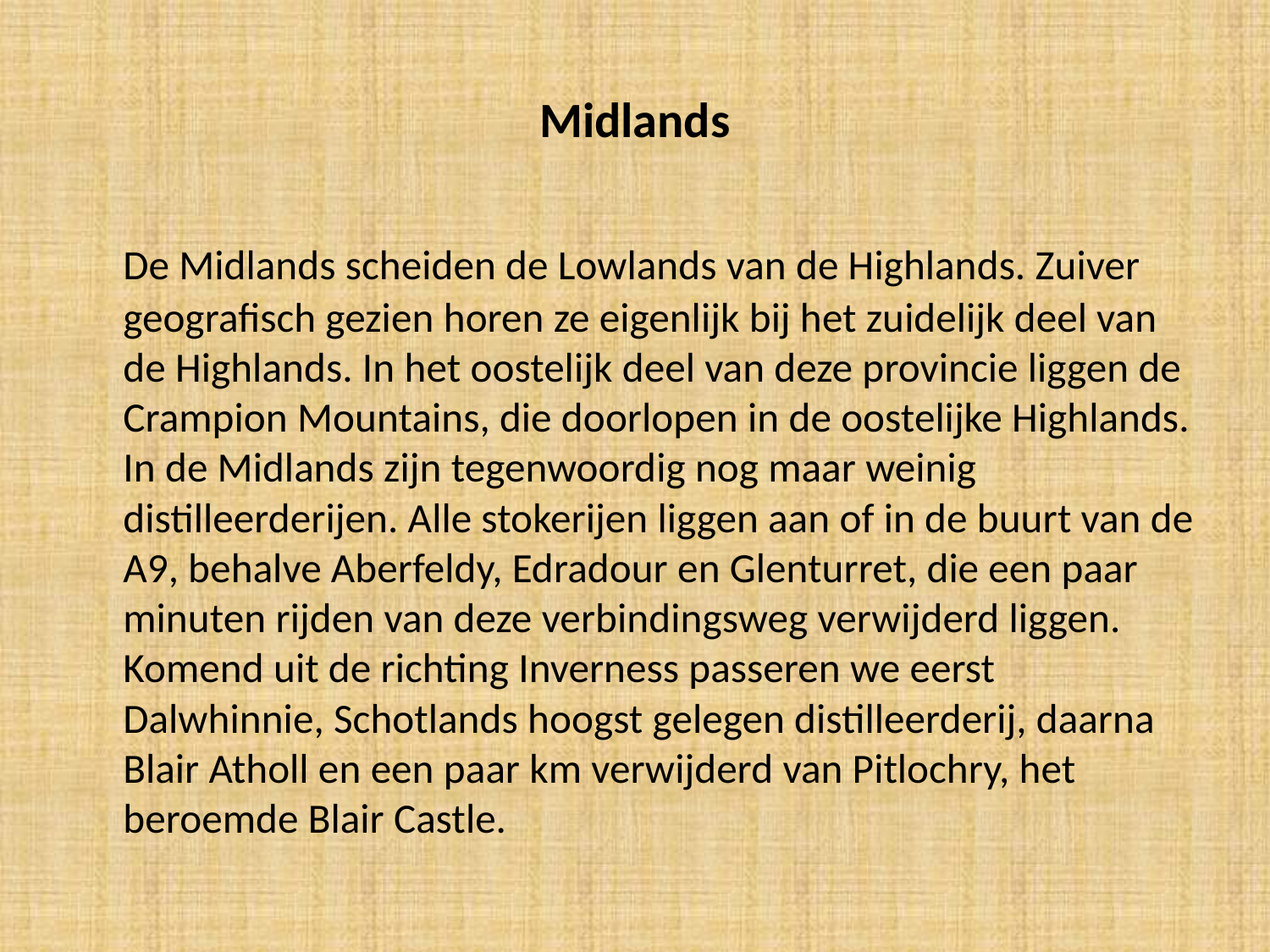

# Midlands
	De Midlands scheiden de Lowlands van de Highlands. Zuiver geografisch gezien horen ze eigenlijk bij het zuidelijk deel van de Highlands. In het oostelijk deel van deze provincie liggen de Crampion Mountains, die doorlopen in de oostelijke Highlands. In de Midlands zijn tegenwoordig nog maar weinig distilleerderijen. Alle stokerijen liggen aan of in de buurt van de A9, behalve Aberfeldy, Edradour en Glenturret, die een paar minuten rijden van deze verbindingsweg verwijderd liggen. Komend uit de richting Inverness passeren we eerst Dalwhinnie, Schotlands hoogst gelegen distilleerderij, daarna Blair Atholl en een paar km verwijderd van Pitlochry, het beroemde Blair Castle.